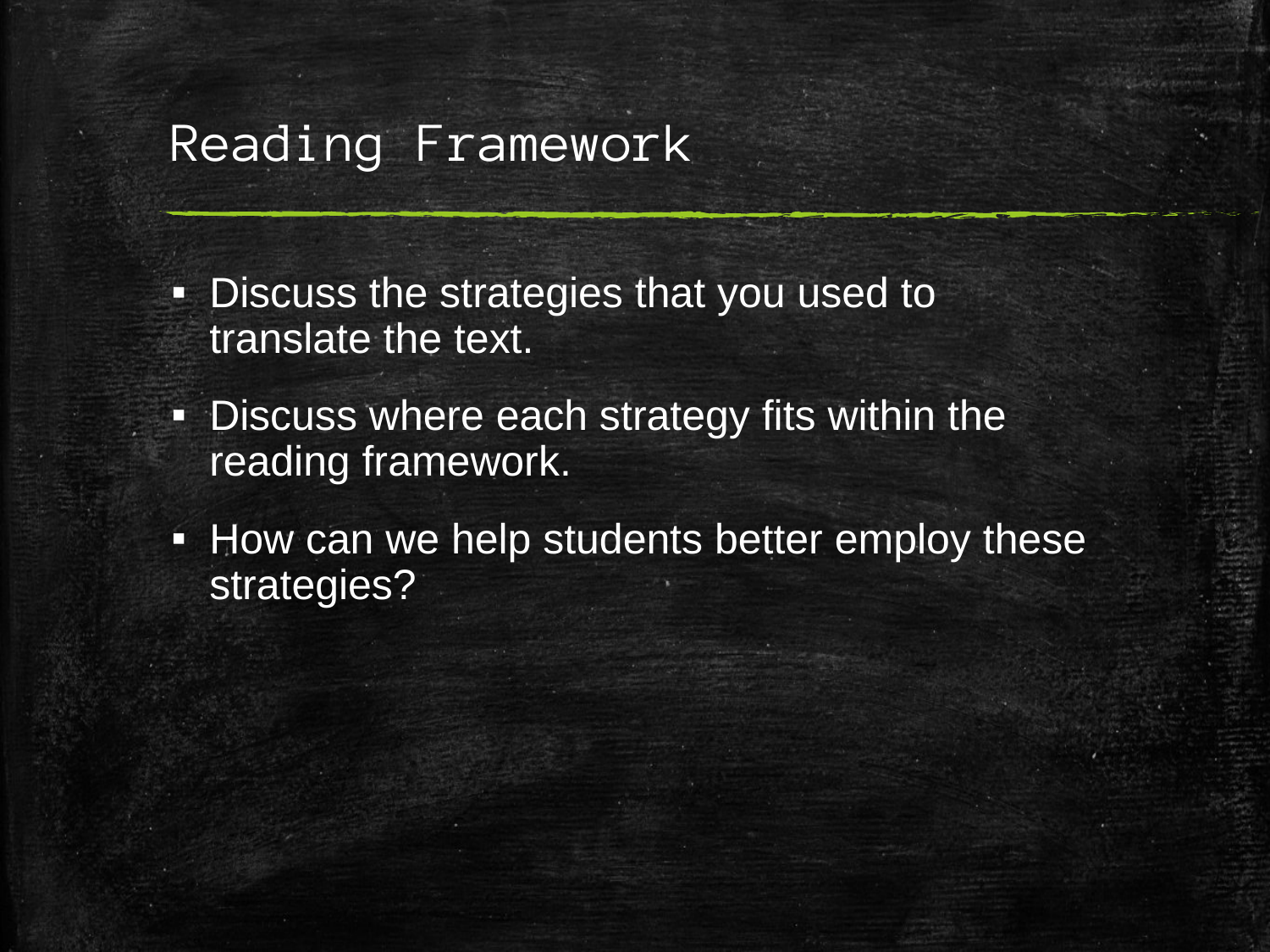

# Reading Framework
Discuss the strategies that you used to translate the text.
Discuss where each strategy fits within the reading framework.
How can we help students better employ these strategies?